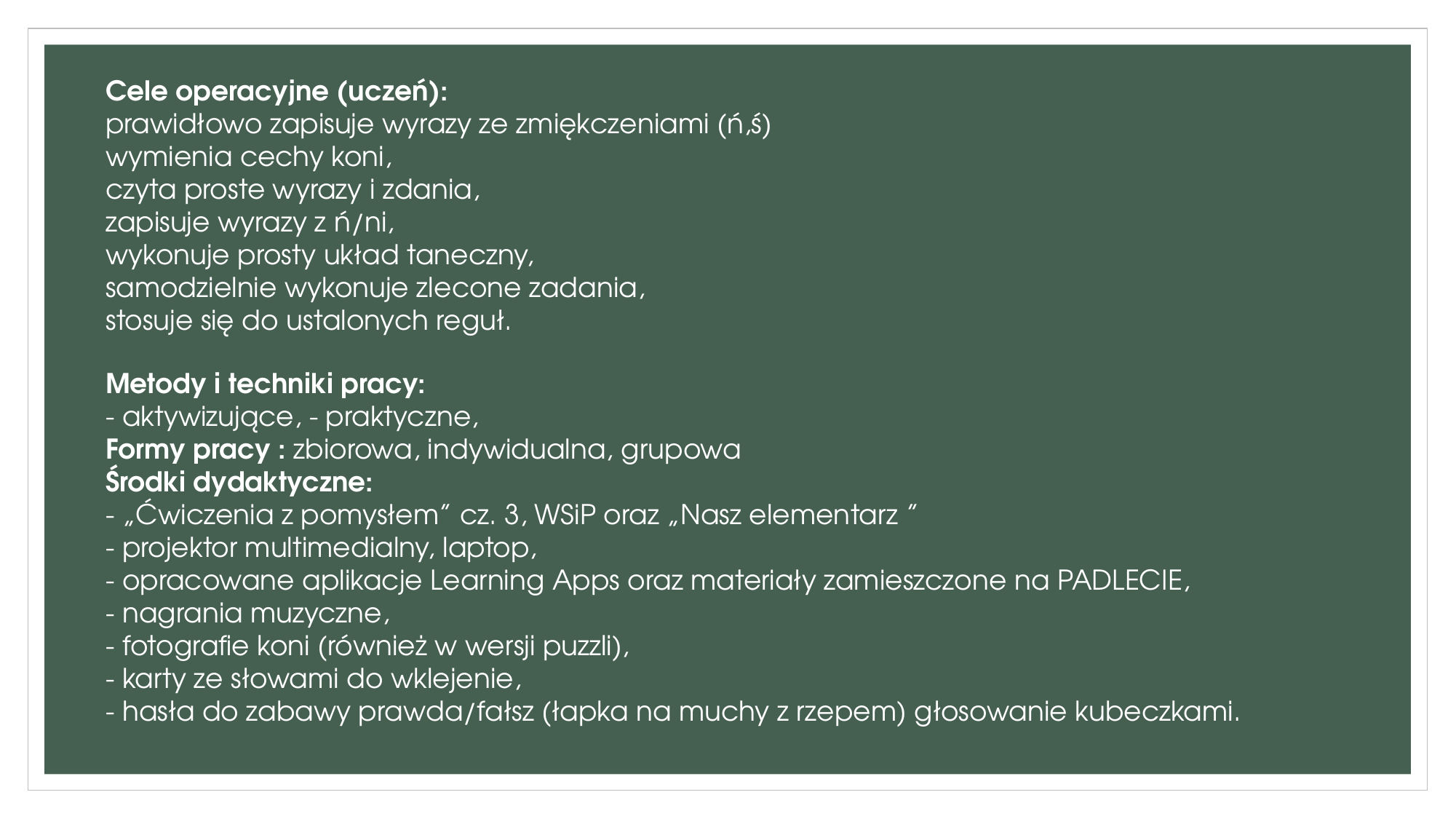

Cele operacyjne (uczeń):
prawidłowo zapisuje wyrazy ze zmiękczeniami (ń,ś)
wymienia cechy koni,
czyta proste wyrazy i zdania,
zapisuje wyrazy z ń/ni,
wykonuje prosty układ taneczny,
samodzielnie wykonuje zlecone zadania,
stosuje się do ustalonych reguł.

Metody i techniki pracy:
- aktywizujące, - praktyczne,
Formy pracy : zbiorowa, indywidualna, grupowa
Środki dydaktyczne:
- „Ćwiczenia z pomysłem” cz. 3, WSiP oraz „Nasz elementarz ”
- projektor multimedialny, laptop,
- opracowane aplikacje Learning Apps oraz materiały zamieszczone na PADLECIE,
- nagrania muzyczne,
- fotografie koni (również w wersji puzzli),
- karty ze słowami do wklejenie,
- hasła do zabawy prawda/fałsz (łapka na muchy z rzepem) głosowanie kubeczkami.